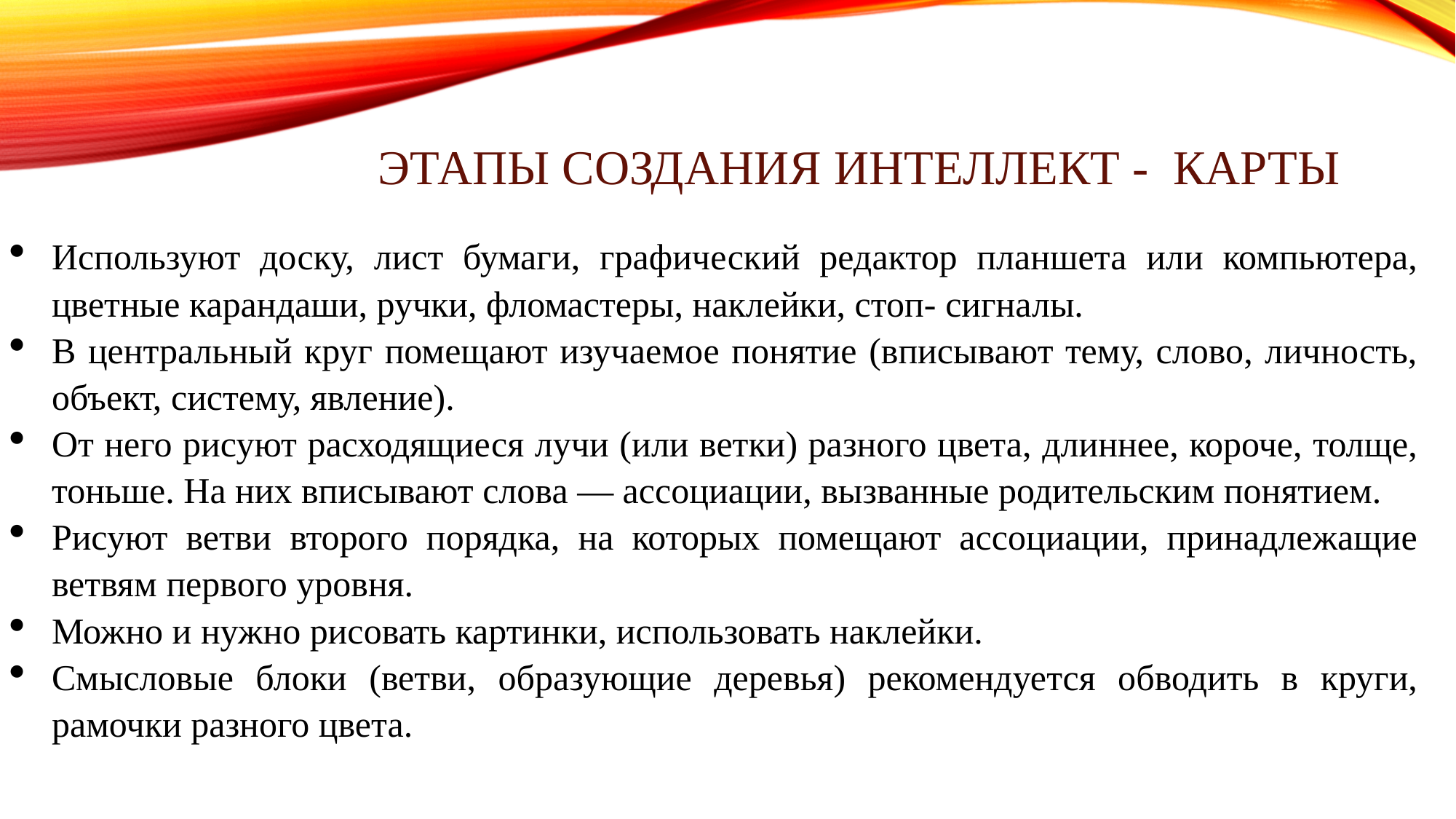

# Этапы создания интеллект -  карты
Используют доску, лист бумаги, графический редактор планшета или компьютера, цветные карандаши, ручки, фломастеры, наклейки, стоп- сигналы.
В центральный круг помещают изучаемое понятие (вписывают тему, слово, личность, объект, систему, явление).
От него рисуют расходящиеся лучи (или ветки) разного цвета, длиннее, короче, толще, тоньше. На них вписывают слова — ассоциации, вызванные родительским понятием.
Рисуют ветви второго порядка, на которых помещают ассоциации, принадлежащие ветвям первого уровня.
Можно и нужно рисовать картинки, использовать наклейки.
Смысловые блоки (ветви, образующие деревья) рекомендуется обводить в круги, рамочки разного цвета.